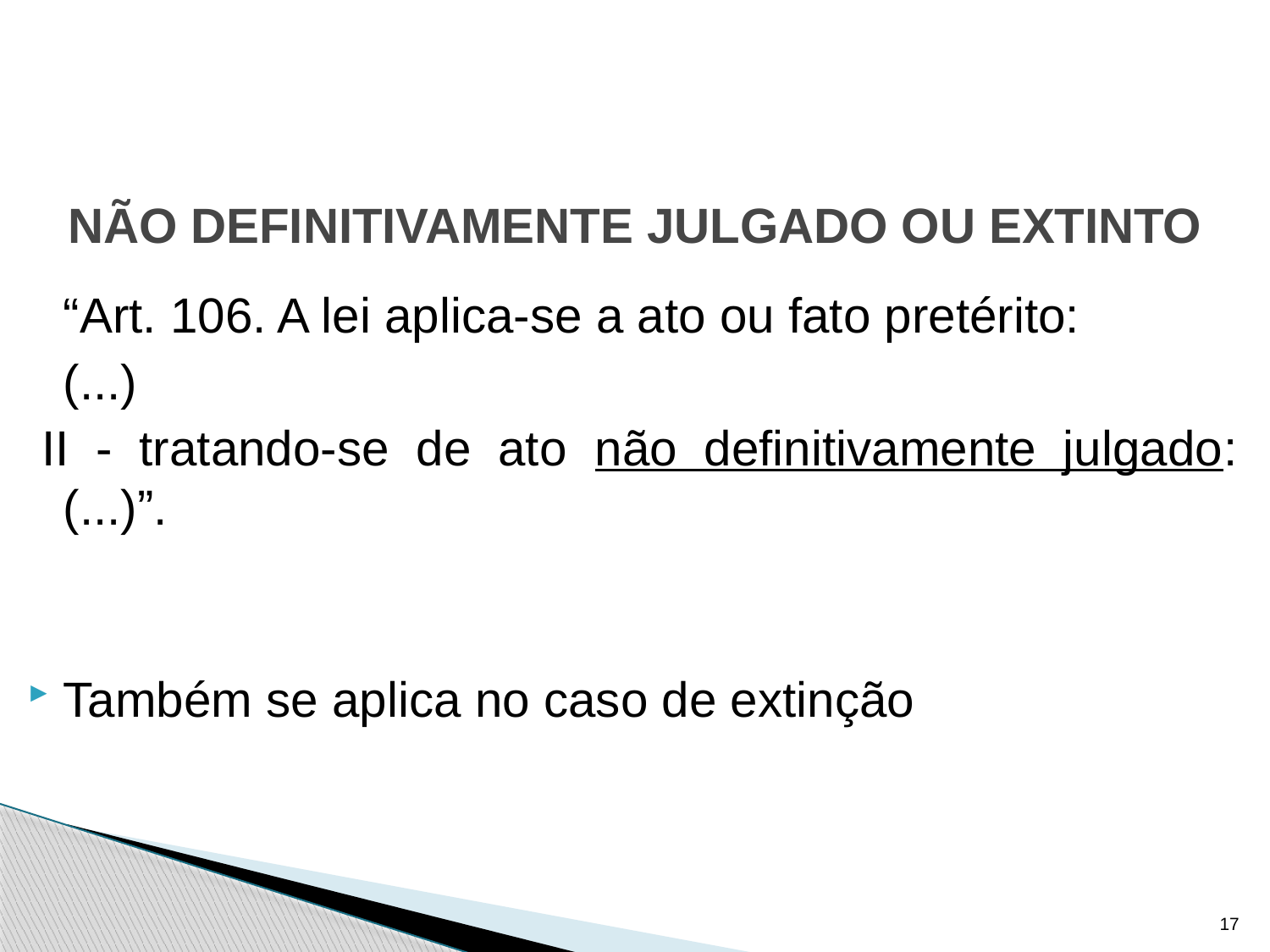

# NÃO DEFINITIVAMENTE JULGADO OU EXTINTO
	“Art. 106. A lei aplica-se a ato ou fato pretérito:
	(...)
 II - tratando-se de ato não definitivamente julgado: (...)”.

Também se aplica no caso de extinção

17